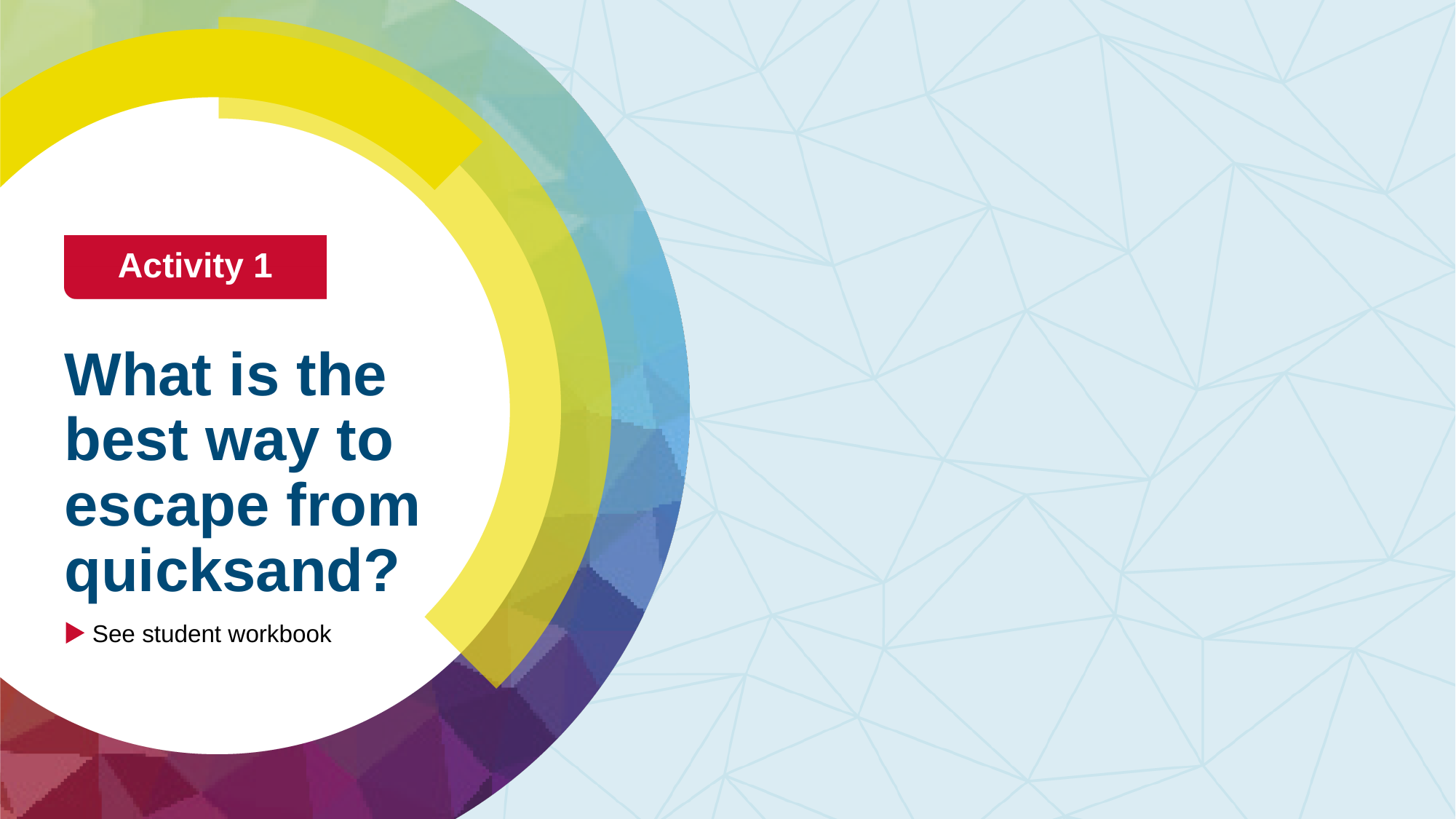

Activity 1
# What is the best way to escape from quicksand?
See student workbook